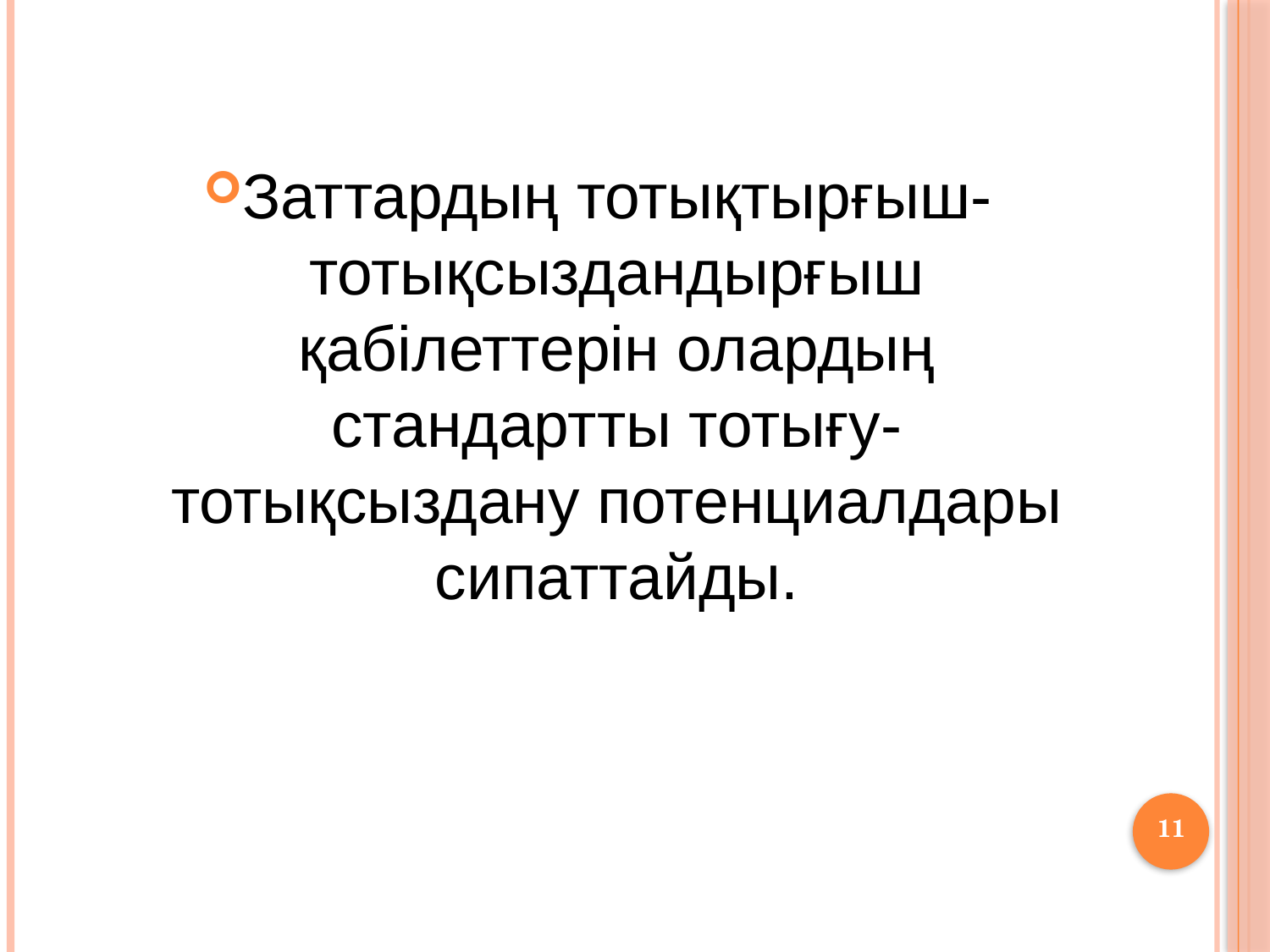

Заттардың тотықтырғыш-тотықсыздандырғыш қабілеттерін олардың стандартты тотығу-тотықсыздану потенциалдары сипаттайды.

11